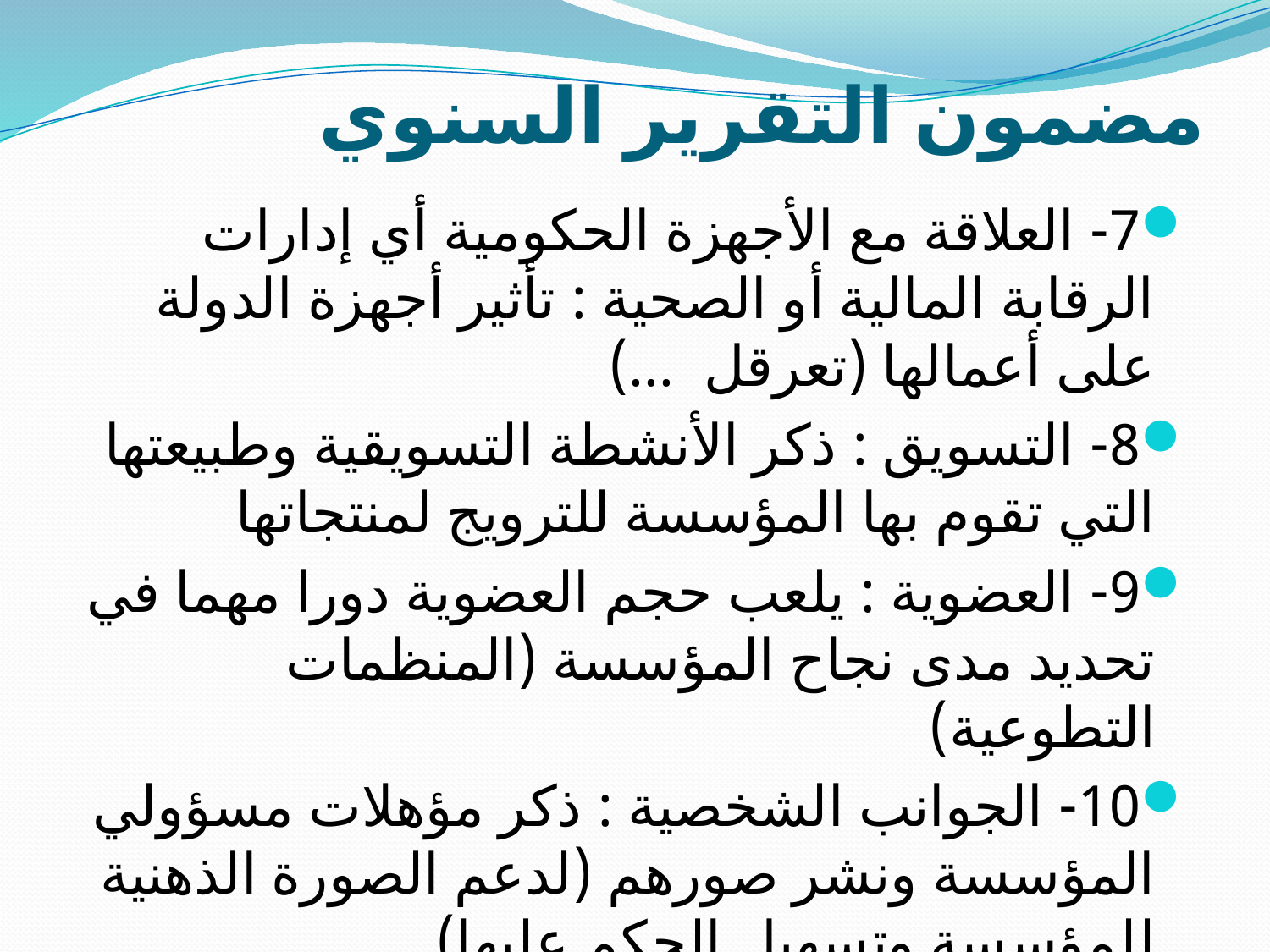

# مضمون التقرير السنوي
7- العلاقة مع الأجهزة الحكومية أي إدارات الرقابة المالية أو الصحية : تأثير أجهزة الدولة على أعمالها (تعرقل  ...)
8- التسويق : ذكر الأنشطة التسويقية وطبيعتها التي تقوم بها المؤسسة للترويج لمنتجاتها
9- العضوية : يلعب حجم العضوية دورا مهما في تحديد مدى نجاح المؤسسة (المنظمات التطوعية)
10- الجوانب الشخصية : ذكر مؤهلات مسؤولي المؤسسة ونشر صورهم (لدعم الصورة الذهنية للمؤسسة وتسهيل الحكم عليها)